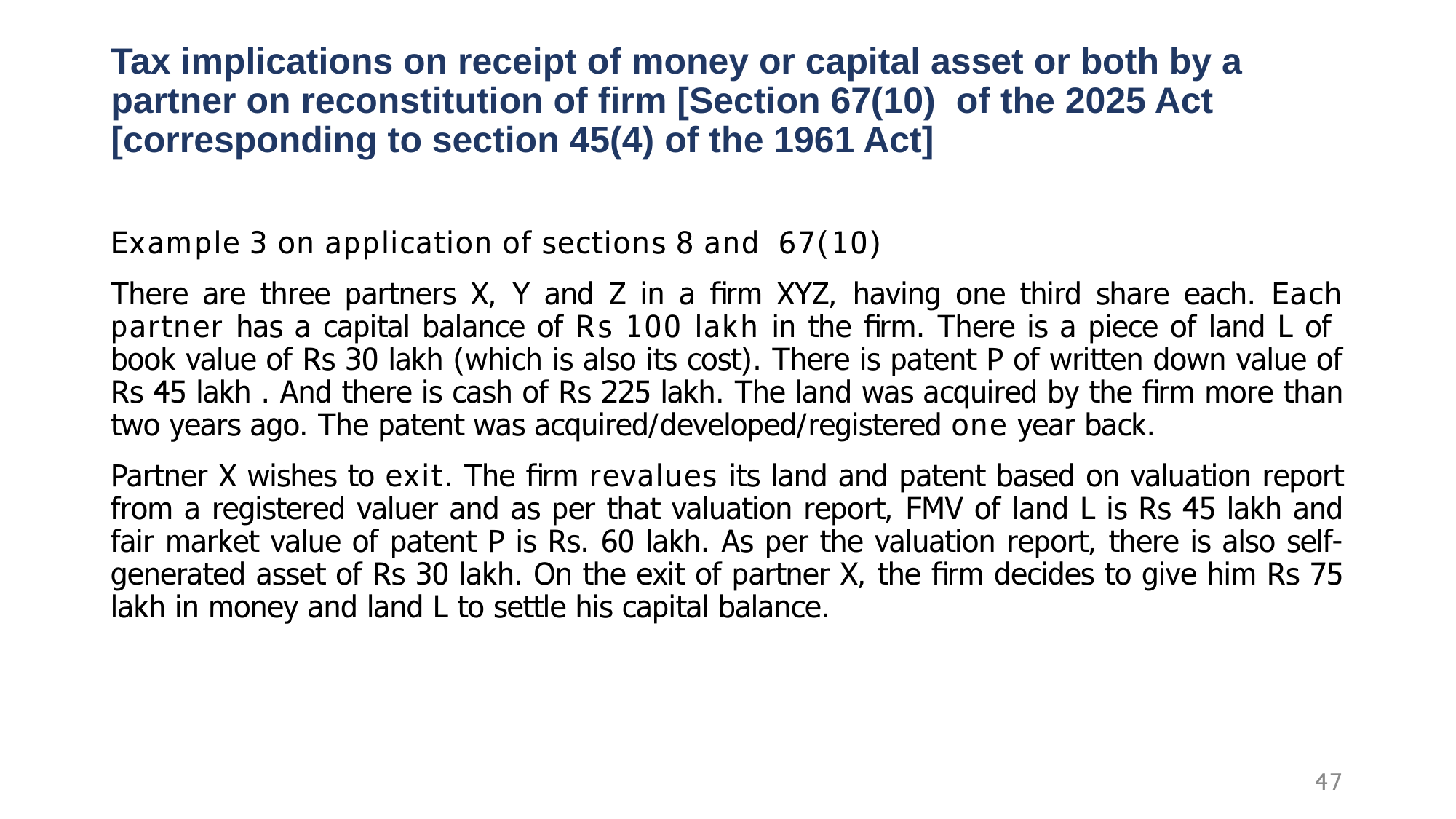

# Tax implications on receipt of money or capital asset or both by a partner on reconstitution of firm [Section 67(10)  of the 2025 Act [corresponding to section 45(4) of the 1961 Act]
Example 3 on application of sections 8 and  67(10)
There are three partners X, Y and Z in a firm XYZ, having one third share each. Each partner has a capital balance of Rs 100 lakh in the firm. There is a piece of land L of  book value of Rs 30 lakh (which is also its cost). There is patent P of written down value of Rs 45 lakh . And there is cash of Rs 225 lakh. The land was acquired by the firm more than two years ago. The patent was acquired/developed/registered one year back.
Partner X wishes to exit. The firm revalues its land and patent based on valuation report from a registered valuer and as per that valuation report, FMV of land L is Rs 45 lakh and fair market value of patent P is Rs. 60 lakh. As per the valuation report, there is also self-generated asset of Rs 30 lakh. On the exit of partner X, the firm decides to give him Rs 75 lakh in money and land L to settle his capital balance.

47